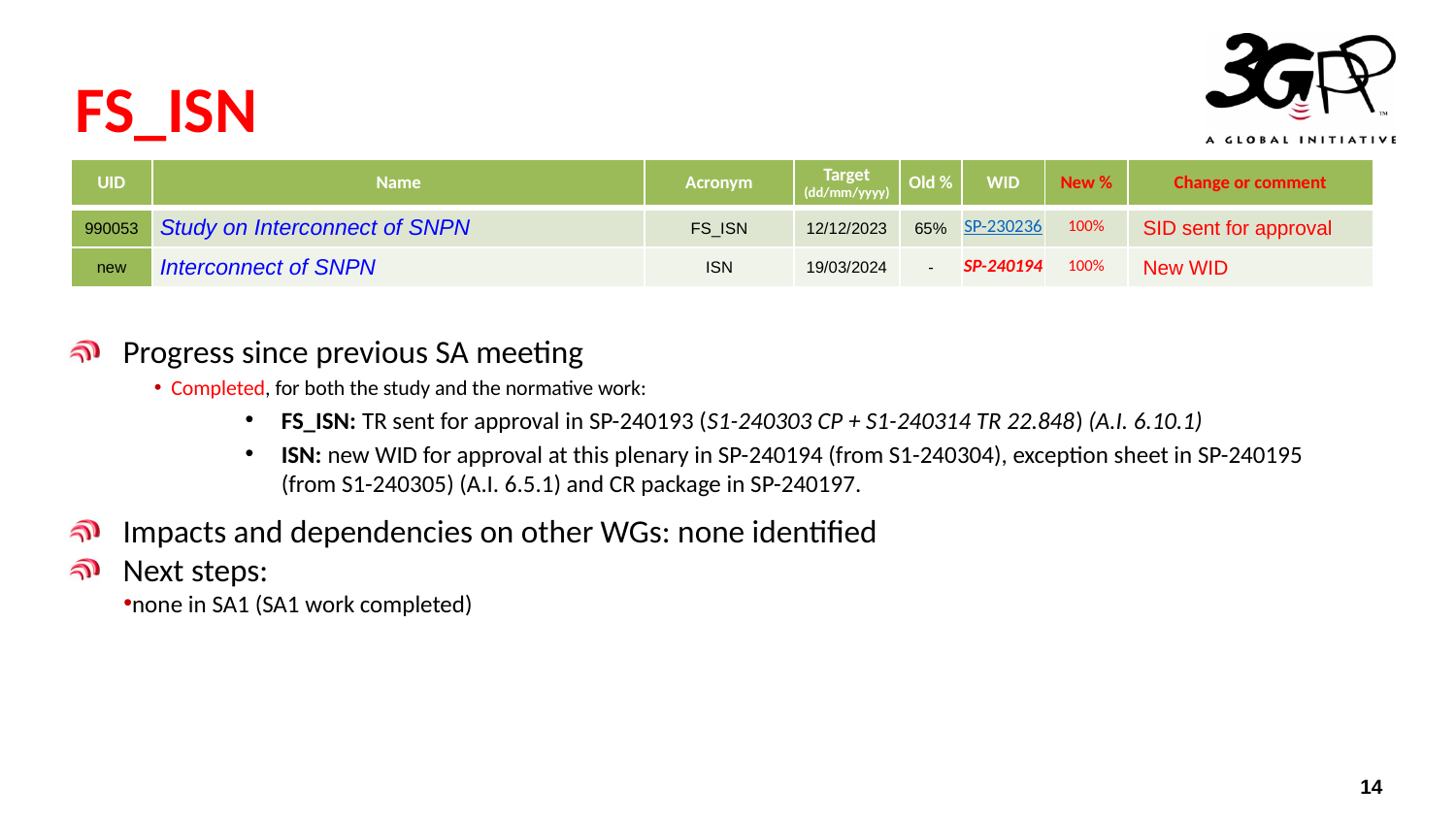

# FS_ISN
| UID | Name | Acronym | Target (dd/mm/yyyy) | Old % | WID | New % | Change or comment |
| --- | --- | --- | --- | --- | --- | --- | --- |
| 990053 | Study on Interconnect of SNPN | FS\_ISN | 12/12/2023 | 65% | SP-230236 | 100% | SID sent for approval |
| new | Interconnect of SNPN | ISN | 19/03/2024 | - | SP-240194 | 100% | New WID |

Progress since previous SA meeting
  Completed, for both the study and the normative work:
FS_ISN: TR sent for approval in SP-240193 (S1-240303 CP + S1-240314 TR 22.848) (A.I. 6.10.1)
ISN: new WID for approval at this plenary in SP-240194 (from S1-240304), exception sheet in SP-240195 (from S1-240305) (A.I. 6.5.1) and CR package in SP-240197.

Impacts and dependencies on other WGs: none identified
Next steps:
none in SA1 (SA1 work completed)